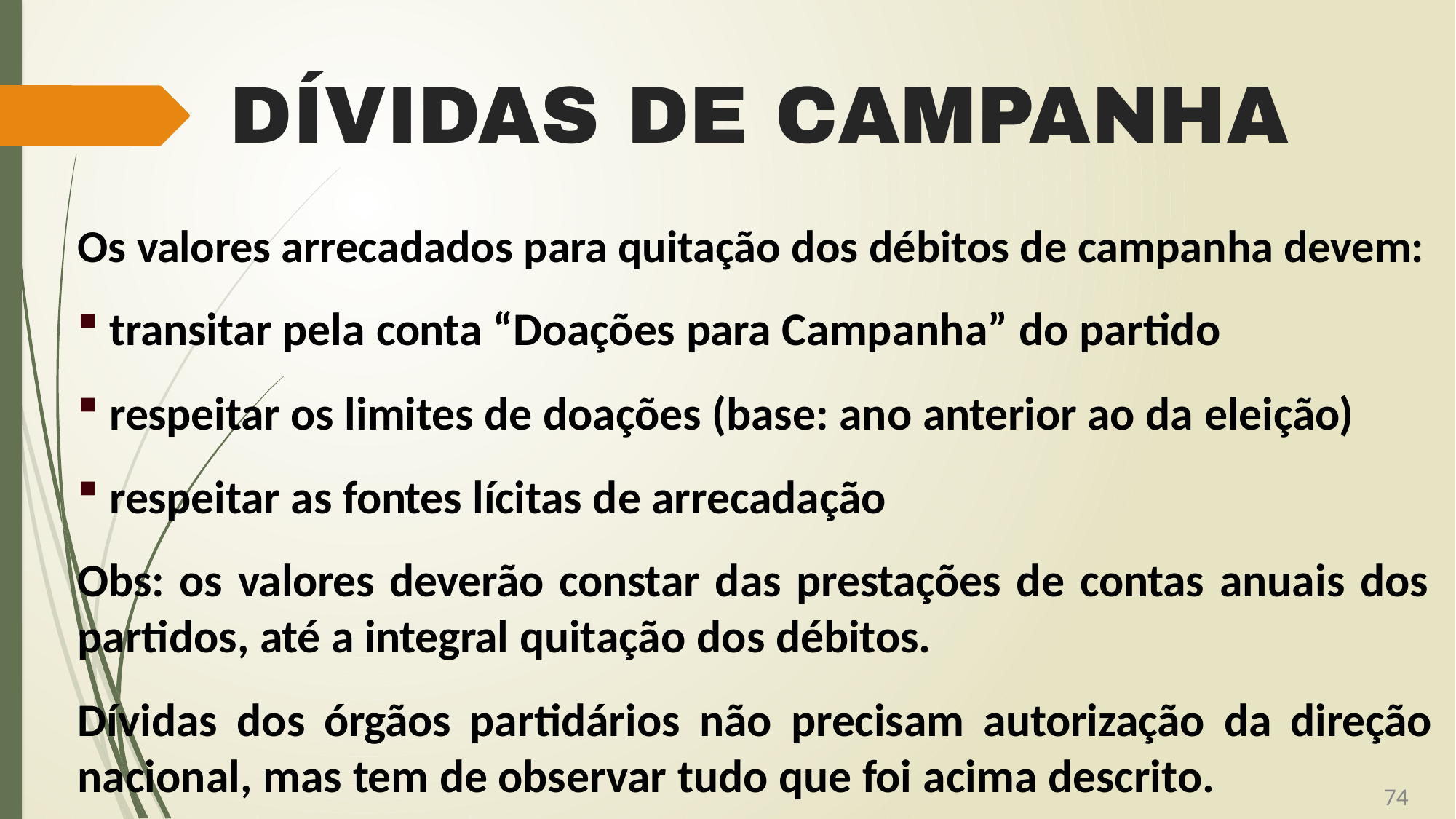

# DÍVIDAS DE CAMPANHA
Os valores arrecadados para quitação dos débitos de campanha devem:
transitar pela conta “Doações para Campanha” do partido
respeitar os limites de doações (base: ano anterior ao da eleição)
respeitar as fontes lícitas de arrecadação
Obs: os valores deverão constar das prestações de contas anuais dos
partidos, até a integral quitação dos débitos.
Dívidas dos órgãos partidários não precisam autorização da direção
nacional, mas tem de observar tudo que foi acima descrito.
74